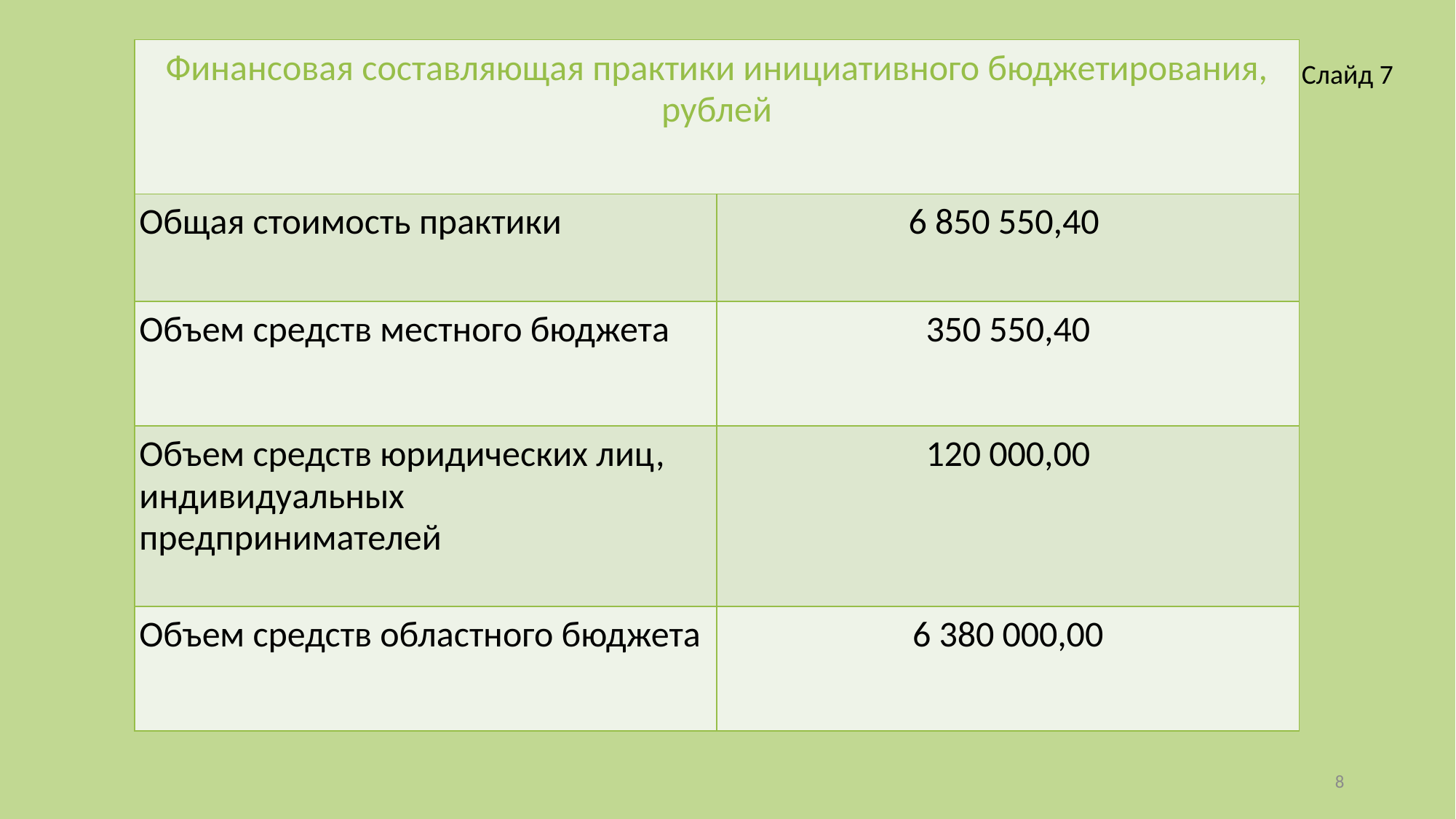

| Финансовая составляющая практики инициативного бюджетирования, рублей |  |
| --- | --- |
| Общая стоимость практики | 6 850 550,40 |
| Объем средств местного бюджета | 350 550,40 |
| Объем средств юридических лиц, индивидуальных предпринимателей | 120 000,00 |
| Объем средств областного бюджета | 6 380 000,00 |
Слайд 7
8